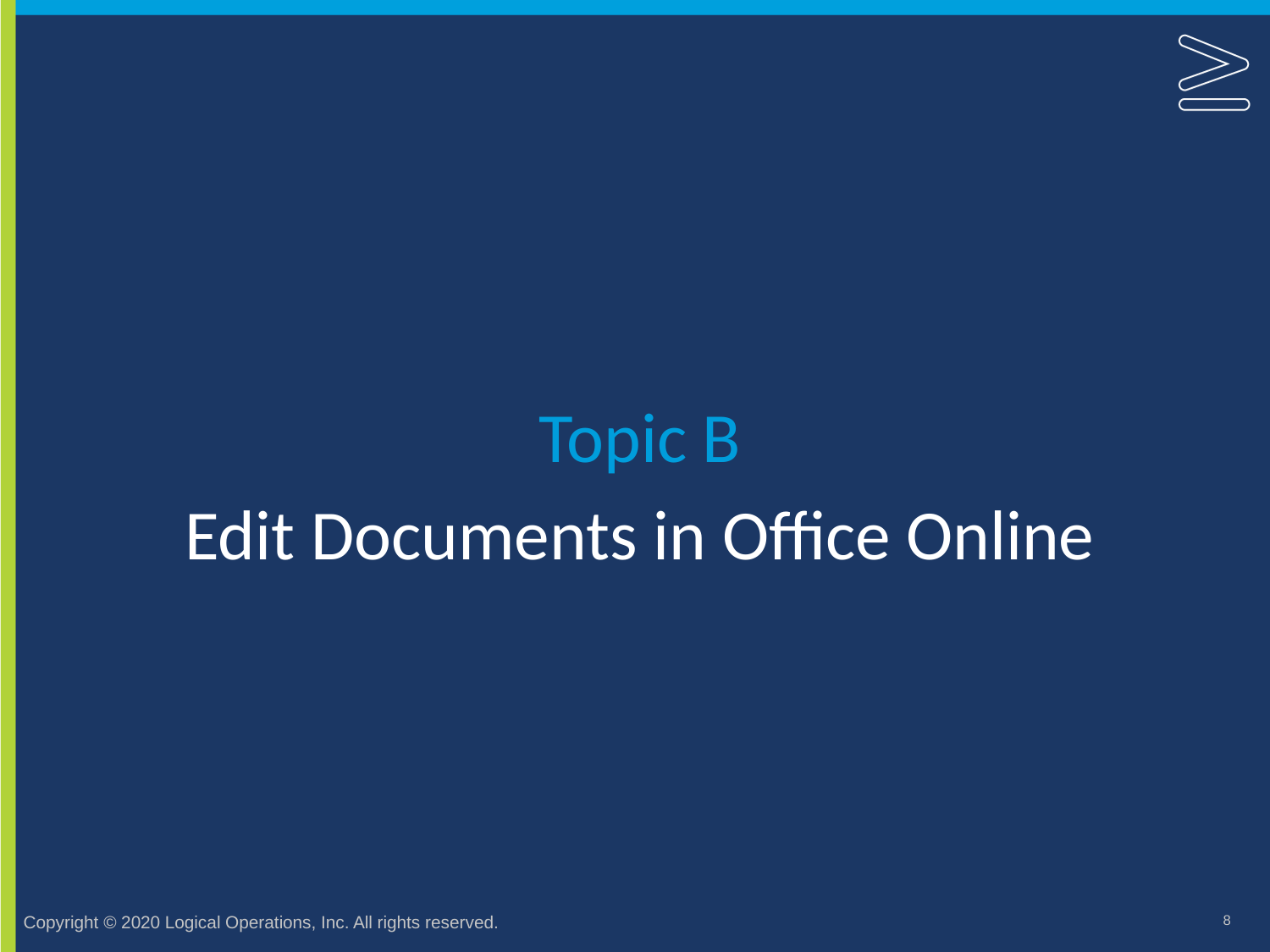

Topic B
# Edit Documents in Office Online
8